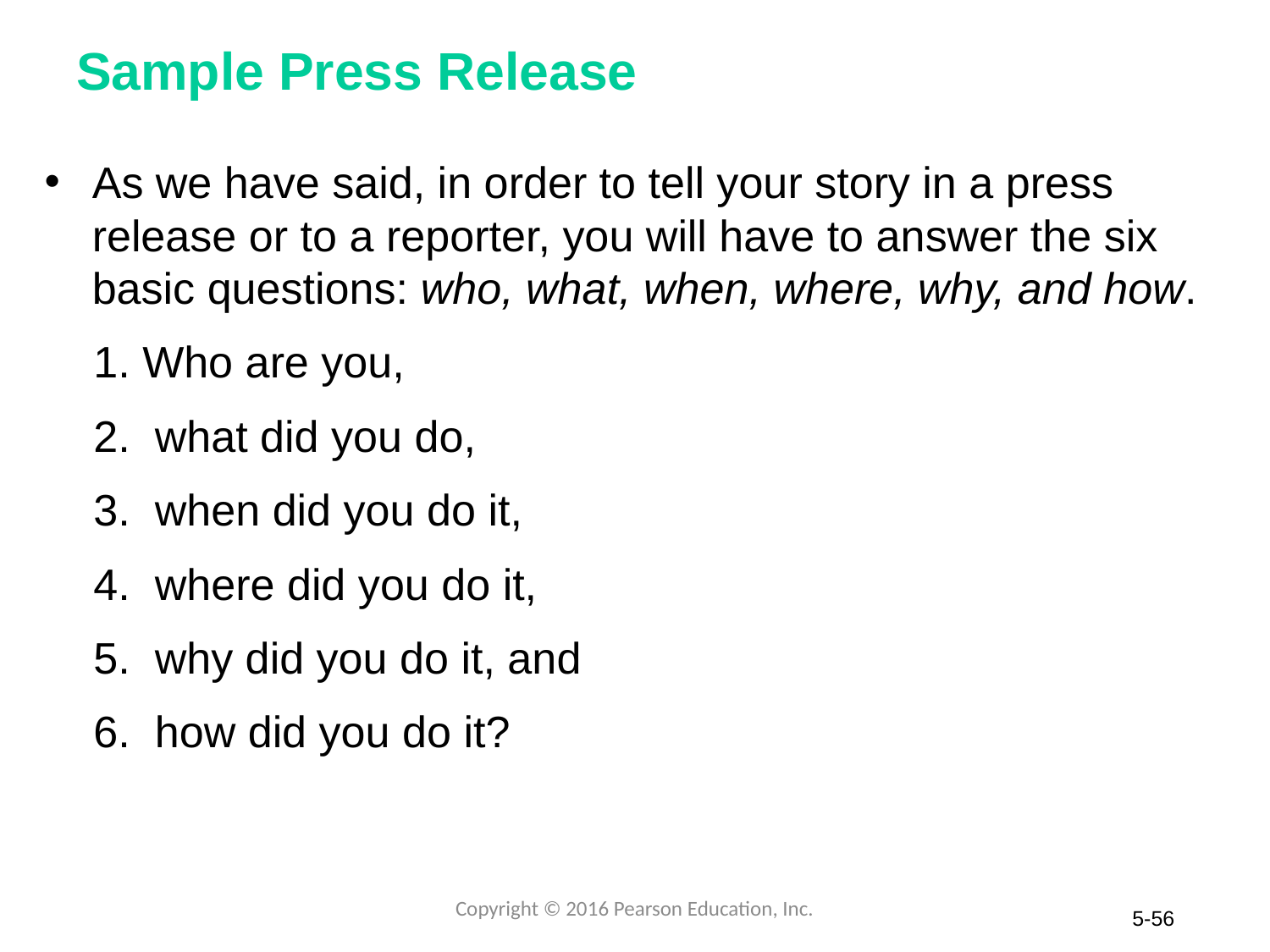

# Sample Press Release
As we have said, in order to tell your story in a press release or to a reporter, you will have to answer the six basic questions: who, what, when, where, why, and how.

    1. Who are you,

    2.  what did you do,

    3.  when did you do it,

    4.  where did you do it,

    5.  why did you do it, and

    6.  how did you do it?
Copyright © 2016 Pearson Education, Inc.